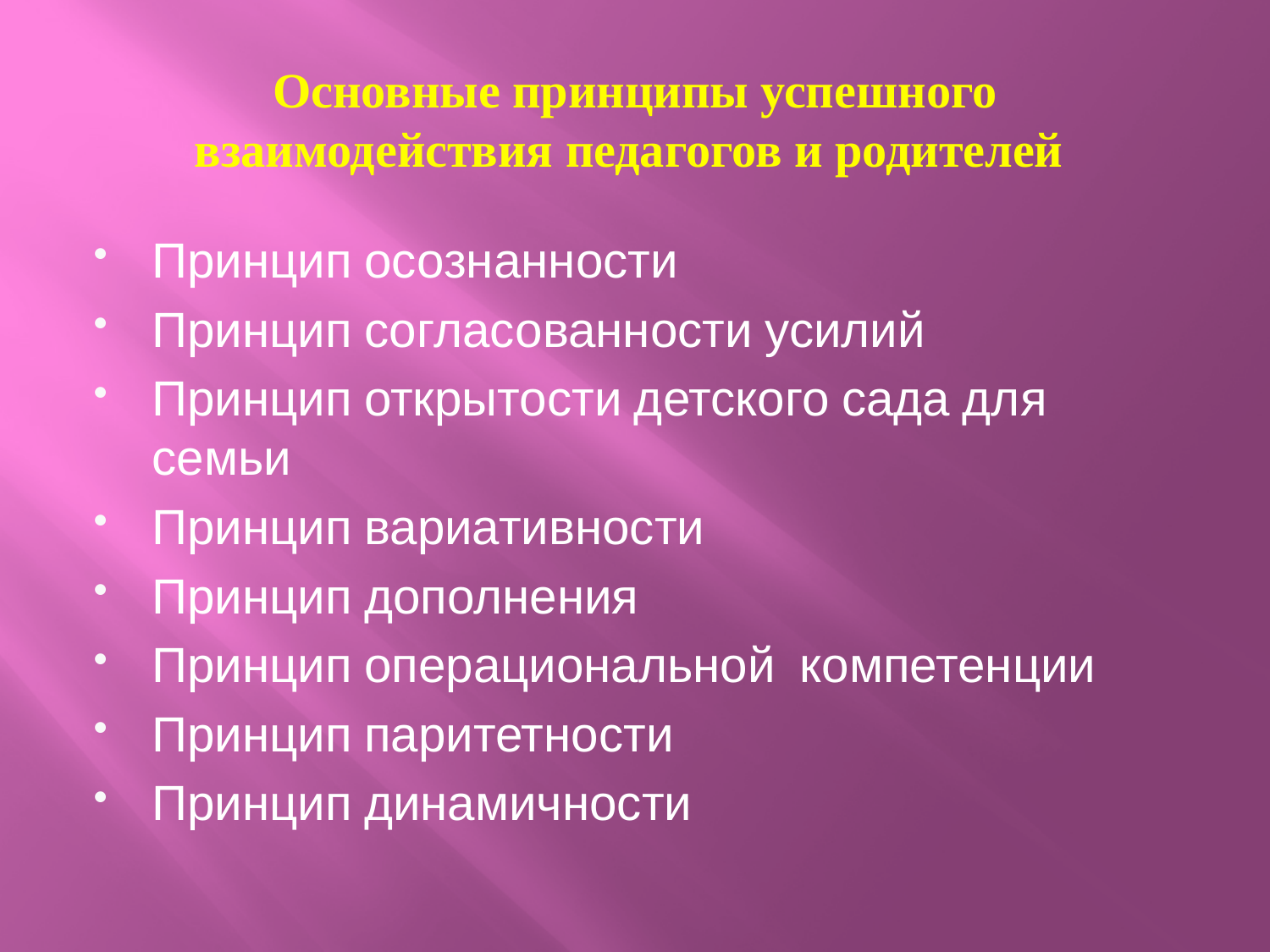

# Основные принципы успешного взаимодействия педагогов и родителей
Принцип осознанности
Принцип согласованности усилий
Принцип открытости детского сада для семьи
Принцип вариативности
Принцип дополнения
Принцип операциональной  компетенции
Принцип паритетности
Принцип динамичности